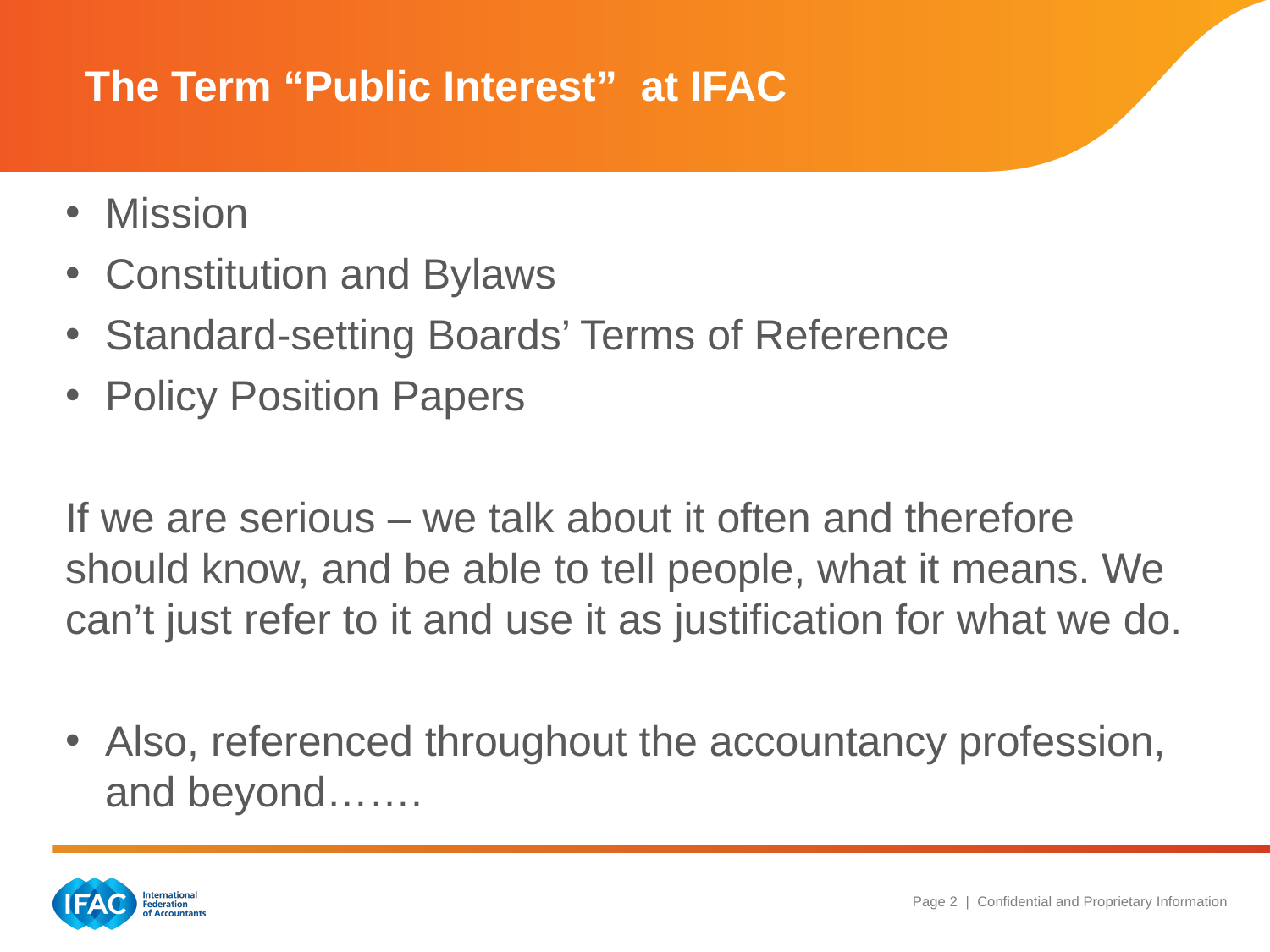

The Term “Public Interest”  at IFAC

Mission
Constitution and Bylaws
Standard-setting Boards’ Terms of Reference
Policy Position Papers

If we are serious – we talk about it often and therefore should know, and be able to tell people, what it means. We can’t just refer to it and use it as justification for what we do.

Also, referenced throughout the accountancy profession, and beyond…….